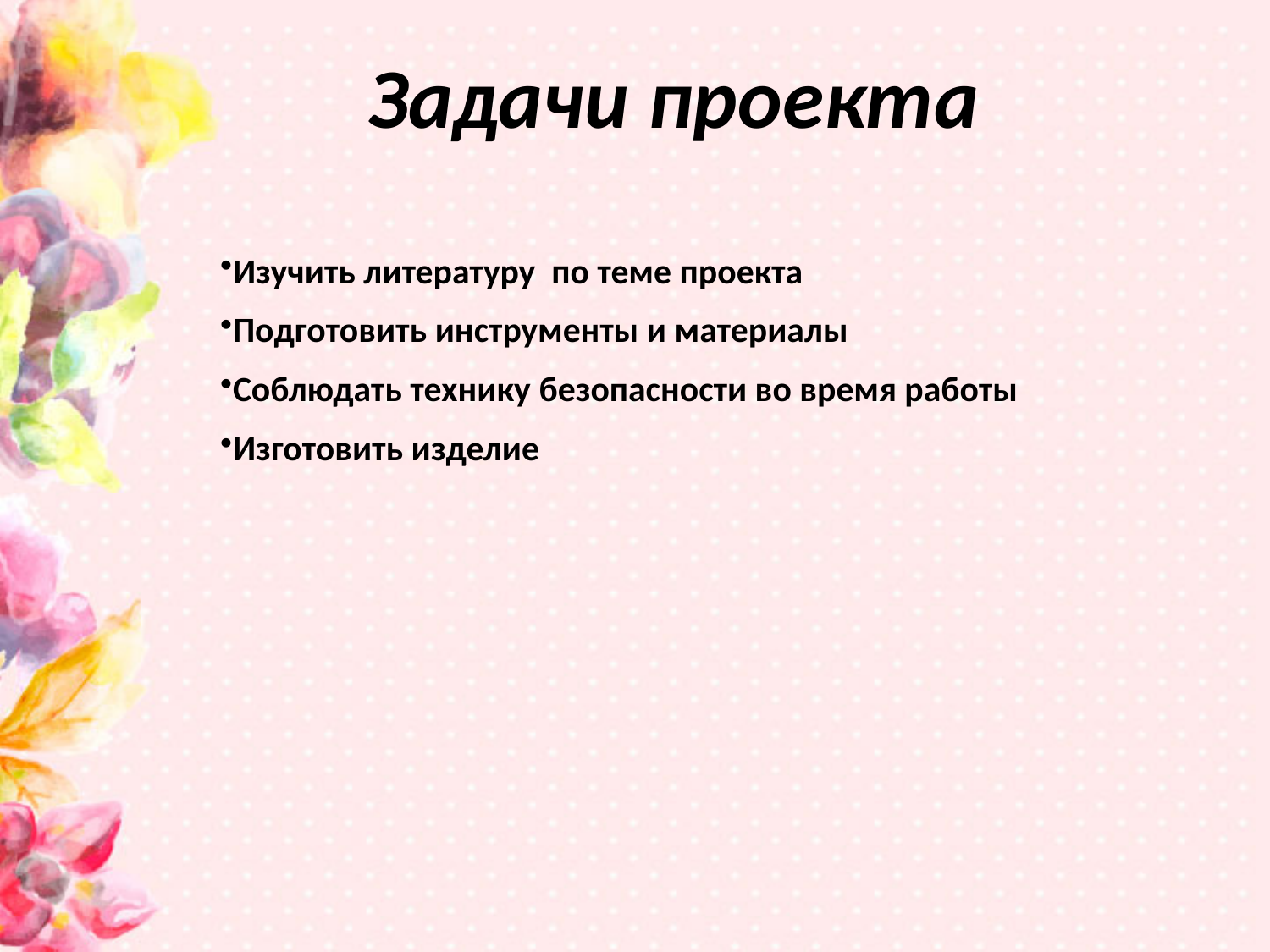

Задачи проекта

Изучить литературу  по теме проекта

Подготовить инструменты и материалы

Соблюдать технику безопасности во время работы

Изготовить изделие